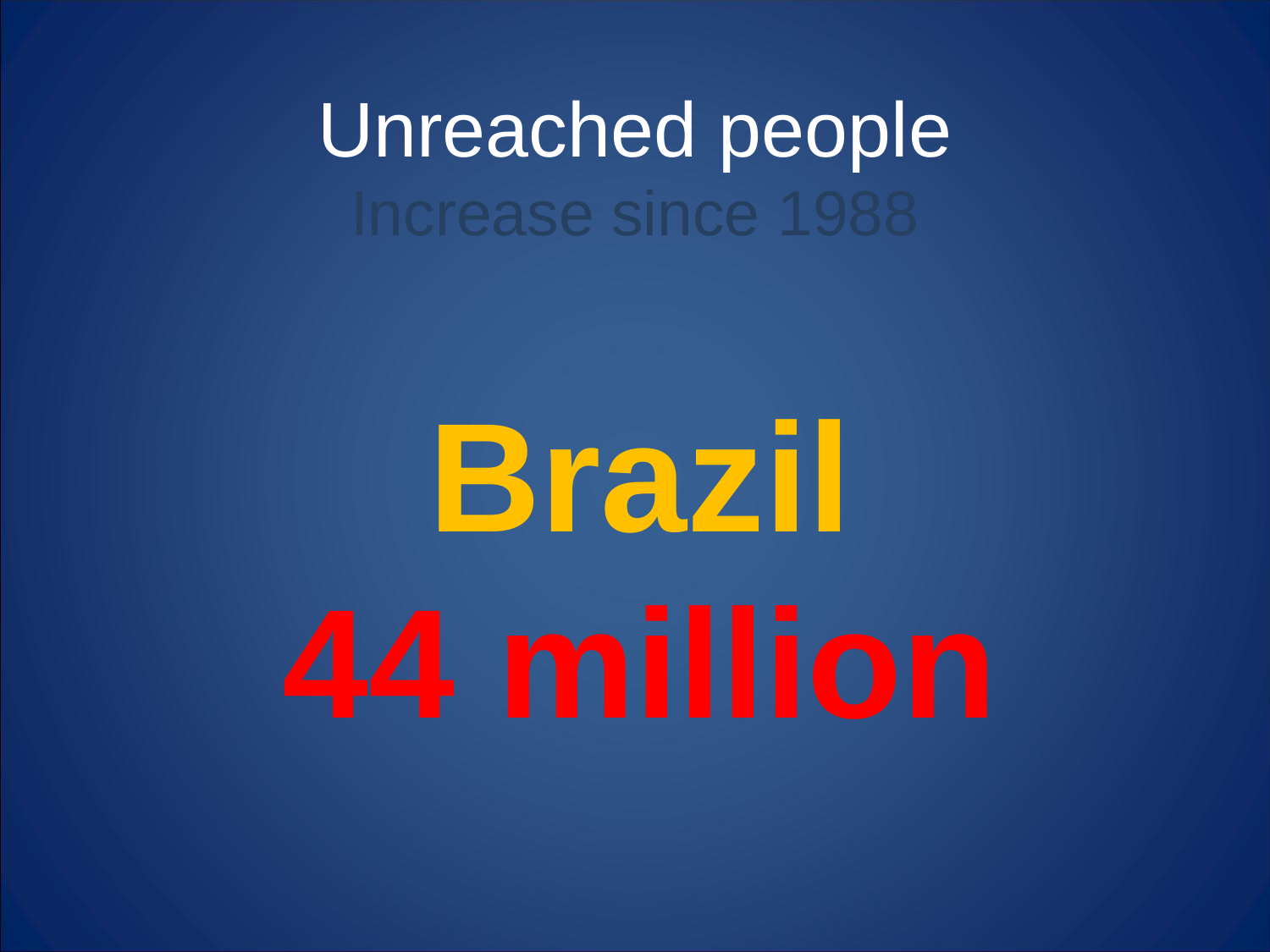

Unreached people
Increase since 1988
Brazil
44 million